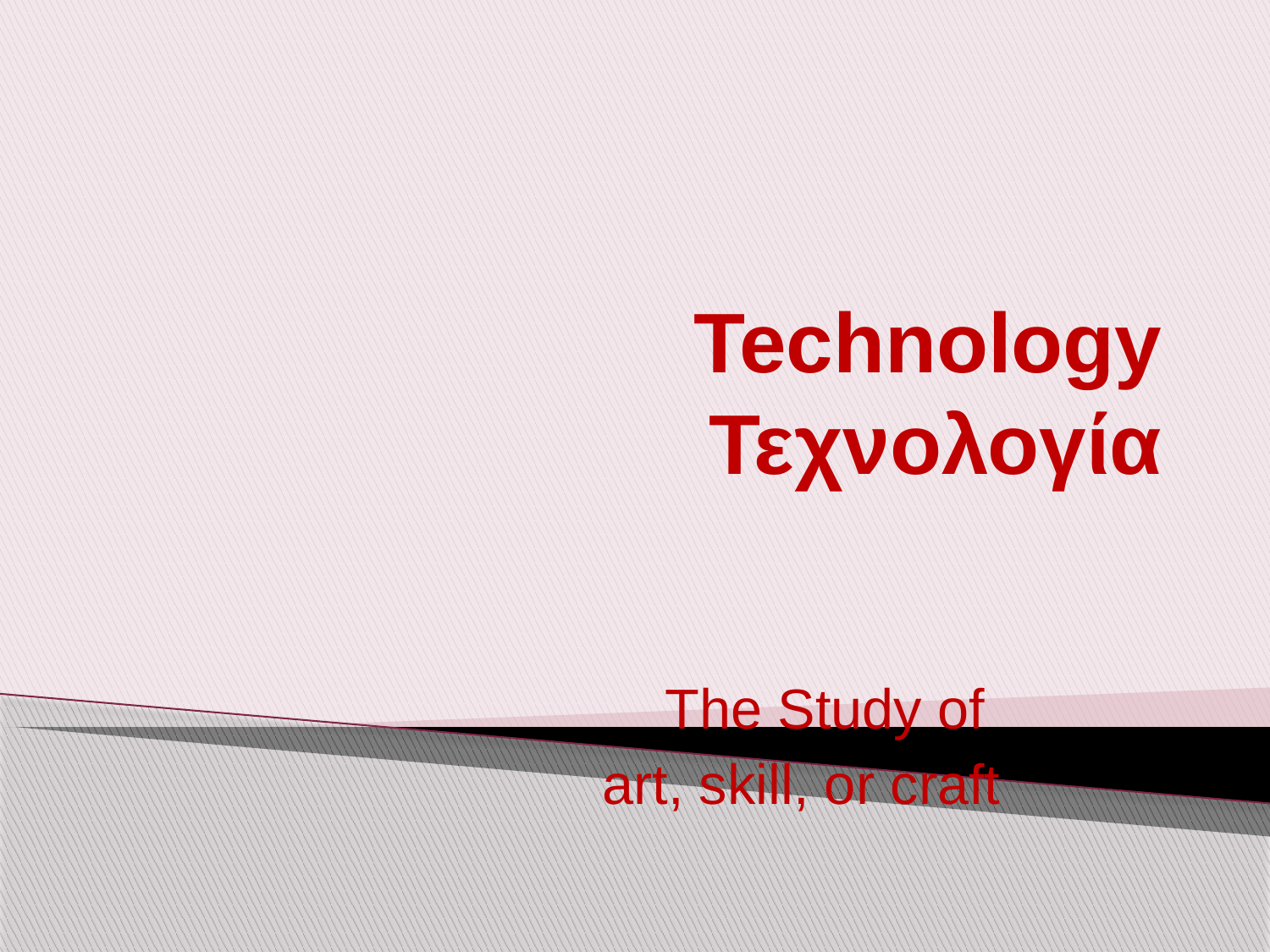

# Technology Τεχνολογία
The Study of
art, skill, or craft